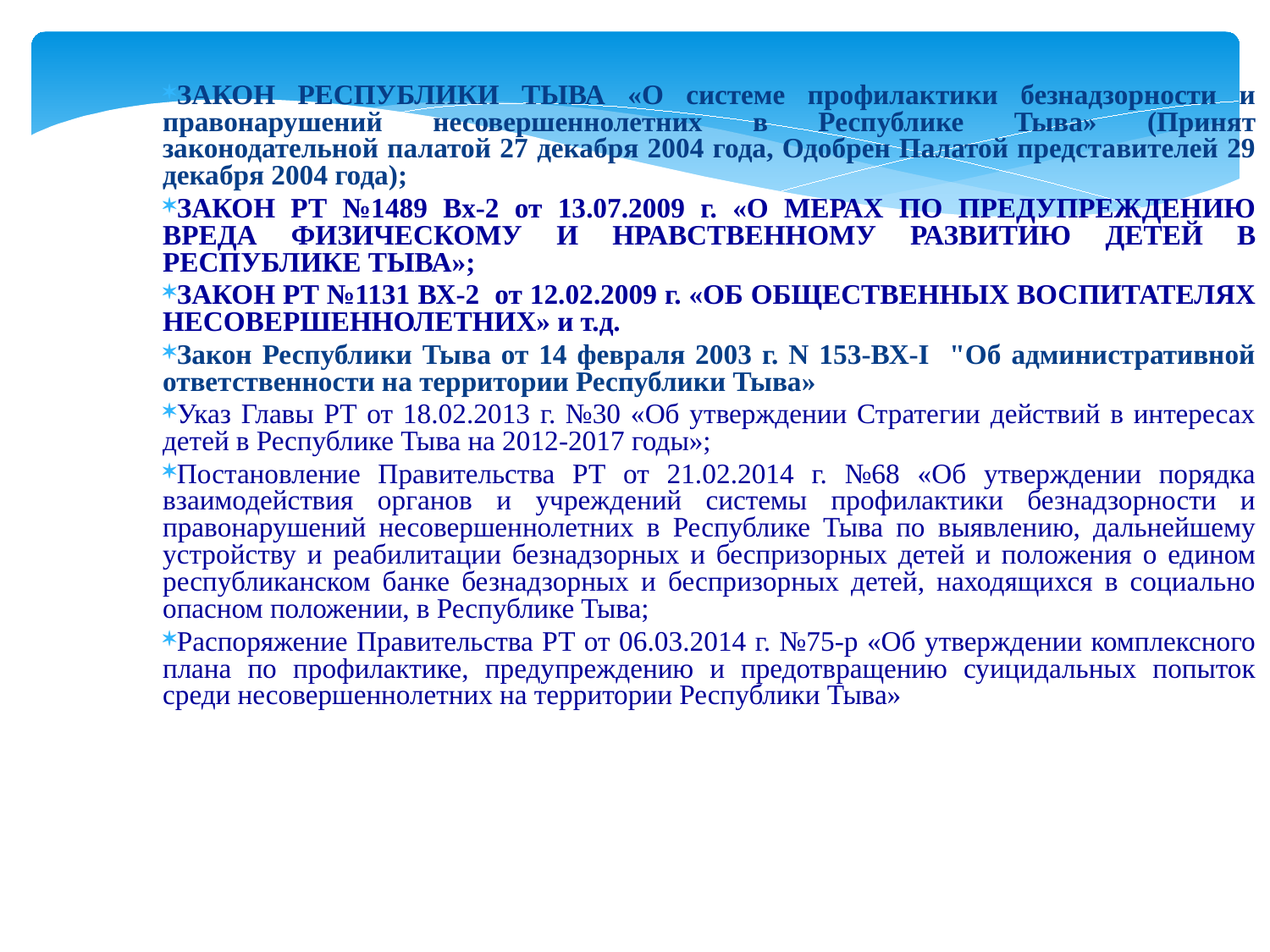

ЗАКОН РЕСПУБЛИКИ ТЫВА «О системе профилактики безнадзорности и правонарушений несовершеннолетних в Республике Тыва» (Принят законодательной палатой 27 декабря 2004 года, Одобрен Палатой представителей 29 декабря 2004 года);
ЗАКОН РТ №1489 Вх-2 от 13.07.2009 г. «О МЕРАХ ПО ПРЕДУПРЕЖДЕНИЮ ВРЕДА ФИЗИЧЕСКОМУ И НРАВСТВЕННОМУ РАЗВИТИЮ ДЕТЕЙ В РЕСПУБЛИКЕ ТЫВА»;
ЗАКОН РТ №1131 ВХ-2  от 12.02.2009 г. «ОБ ОБЩЕСТВЕННЫХ ВОСПИТАТЕЛЯХ НЕСОВЕРШЕННОЛЕТНИХ» и т.д.
Закон Республики Тыва от 14 февраля 2003 г. N 153-ВХ-I  "Об административной ответственности на территории Республики Тыва»
Указ Главы РТ от 18.02.2013 г. №30 «Об утверждении Стратегии действий в интересах детей в Республике Тыва на 2012-2017 годы»;
Постановление Правительства РТ от 21.02.2014 г. №68 «Об утверждении порядка взаимодействия органов и учреждений системы профилактики безнадзорности и правонарушений несовершеннолетних в Республике Тыва по выявлению, дальнейшему устройству и реабилитации безнадзорных и беспризорных детей и положения о едином республиканском банке безнадзорных и беспризорных детей, находящихся в социально опасном положении, в Республике Тыва;
Распоряжение Правительства РТ от 06.03.2014 г. №75-р «Об утверждении комплексного плана по профилактике, предупреждению и предотвращению суицидальных попыток среди несовершеннолетних на территории Республики Тыва»